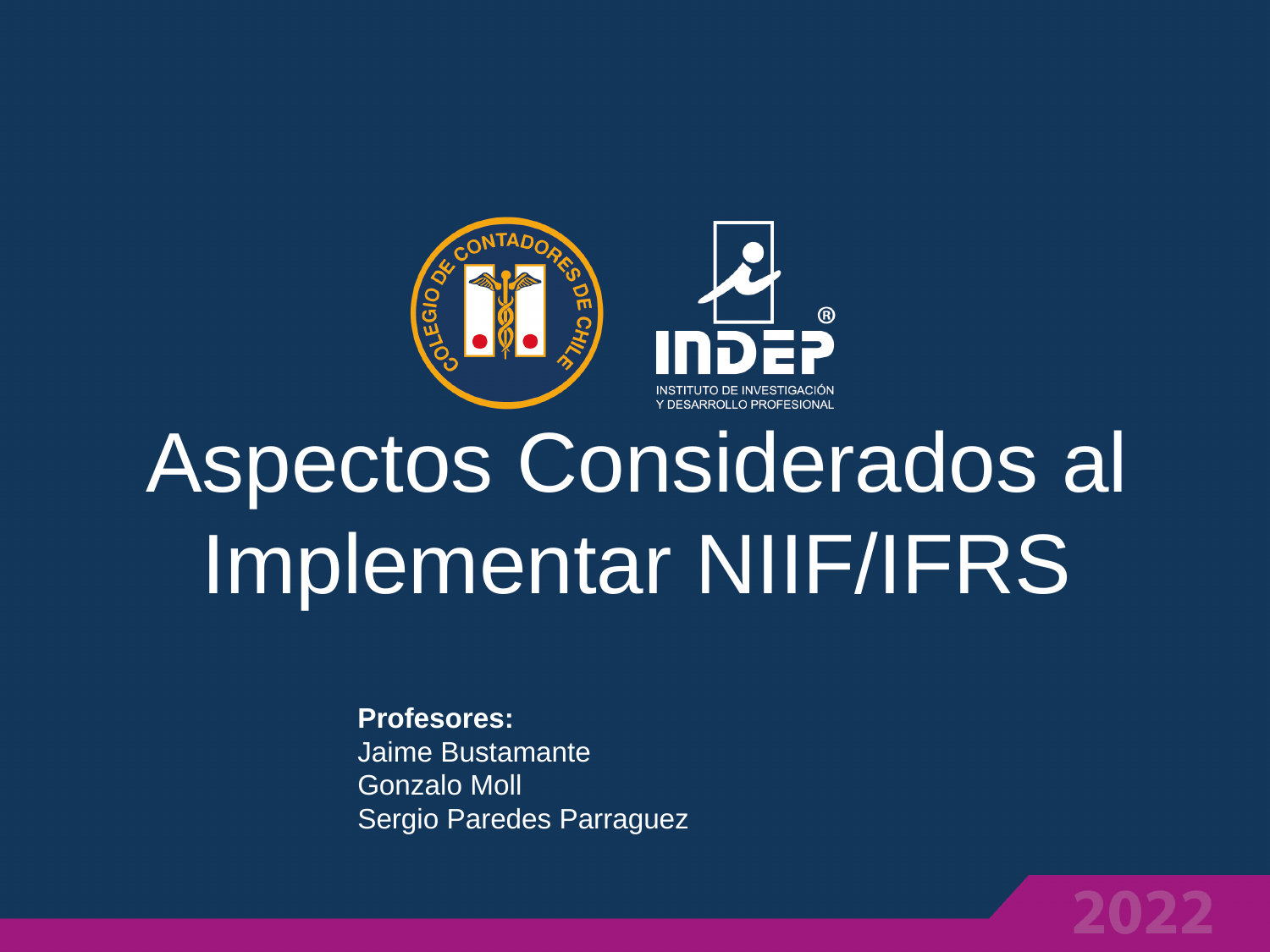

# Aspectos Considerados al Implementar NIIF/IFRS
Profesores:
Jaime Bustamante
Gonzalo Moll
Sergio Paredes Parraguez